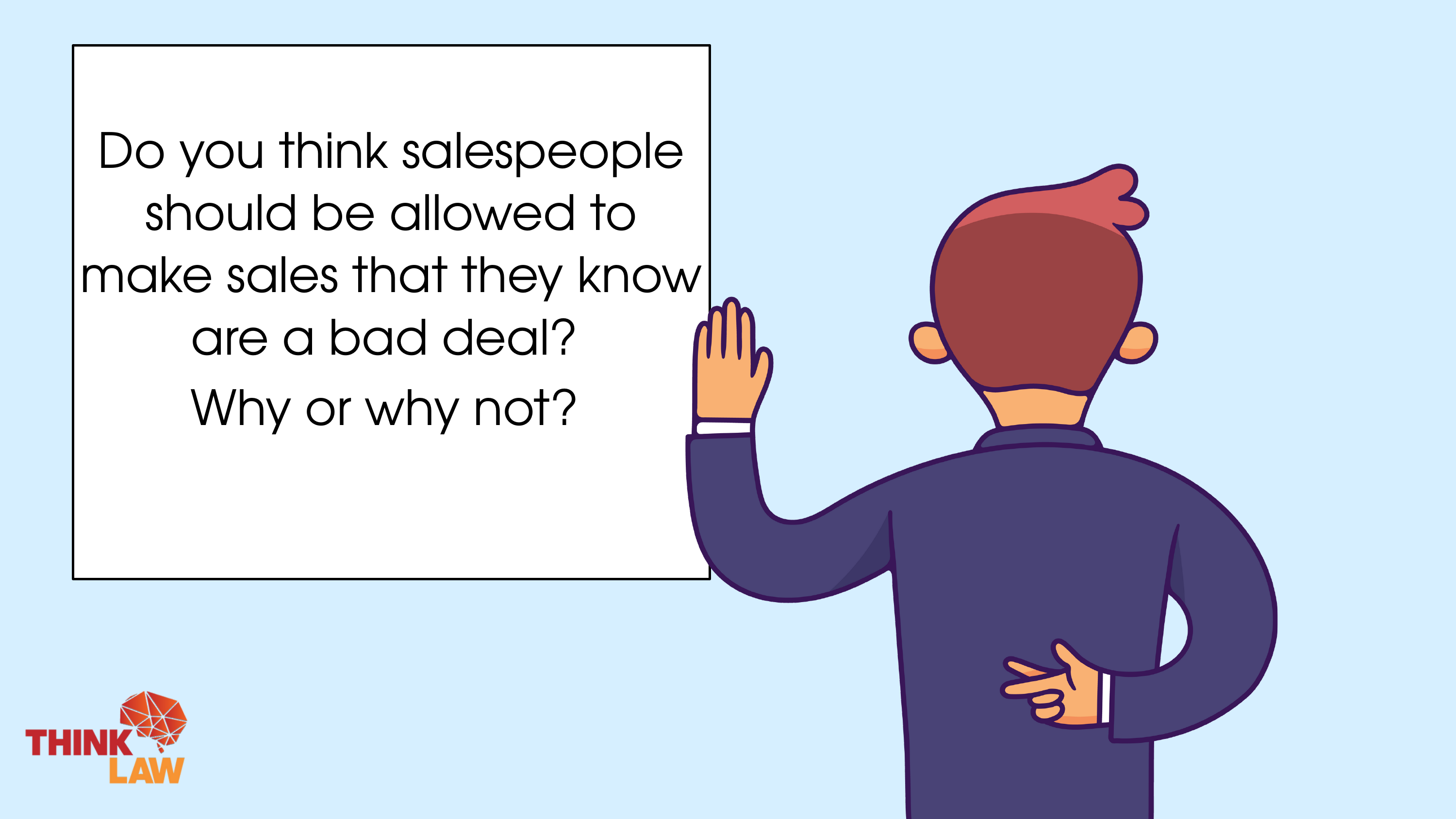

Do you think salespeople should be allowed to make sales that they know are a bad deal?
Why or why not?